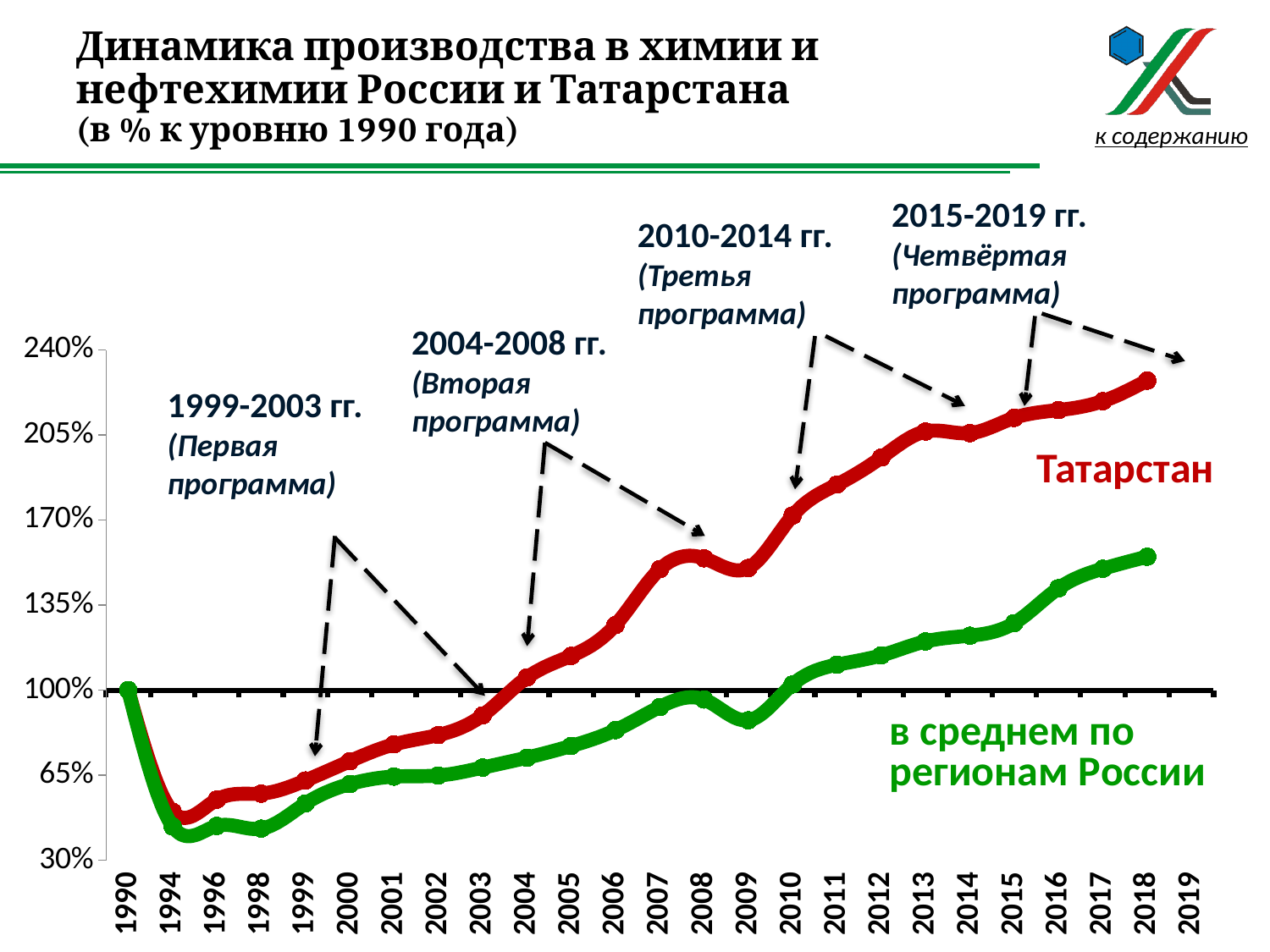

# Динамика производства в химии и нефтехимии России и Татарстана (в % к уровню 1990 года)
к содержанию
2015-2019 гг.
(Четвёртая
программа)
2010-2014 гг.
(Третья
программа)
2004-2008 гг.
(Вторая
программа)

### Chart

| Category | Нефтехимия и химия Татарстана | Нефтехимия и химия России  |
|---|---|---|
| 1990 | 1.0 | 1.0 |
| 1994 | 0.5 | 0.44021328 |
| 1996 | 0.55 | 0.44167478808960015 |
| 1998 | 0.5746956744315795 | 0.4305357499339803 |
| 1999 | 0.6285875763914521 | 0.5338643299181356 |
| 2000 | 0.7078602701438017 | 0.613943979405856 |
| 2001 | 0.7771794743273199 | 0.6446411783761488 |
| 2002 | 0.8157858975888295 | 0.6491536666247819 |
| 2003 | 0.8967026301166718 | 0.6816113499560206 |
| 2004 | 1.0522795156067901 | 0.7225080309533821 |
| 2005 | 1.1416277670371826 | 0.7707386236365179 |
| 2006 | 1.268800637374683 | 0.835666494785434 |
| 2007 | 1.4979039594122108 | 0.9310911871749661 |
| 2008 | 1.5428852280442682 | 0.9615302353845232 |
| 2009 | 1.5032106780046302 | 0.8764672990685344 |
| 2010 | 1.7190065963302956 | 1.0242344811113155 |
| 2011 | 1.8462828467406192 | 1.1050423084481868 |
| 2012 | 1.957514722183088 | 1.1434653121201377 |
| 2013 | 2.0646600371527453 | 1.2007658192287687 |
| 2014 | 2.0579032848188095 | 1.2245247790649416 |
| 2015 | 2.1207281875532247 | 1.2762289531752107 |
| 2016 | 2.1527481476404504 | 1.4194159573802154 |
| 2017 | 2.189555824803512 | 1.499970497664856 |
| 2018 | 2.274303659530603 | 1.54944344849774 |
| 2019 | None | None |
1999-2003 гг.
(Первая
программа)
Татарстан
в среднем по регионам России